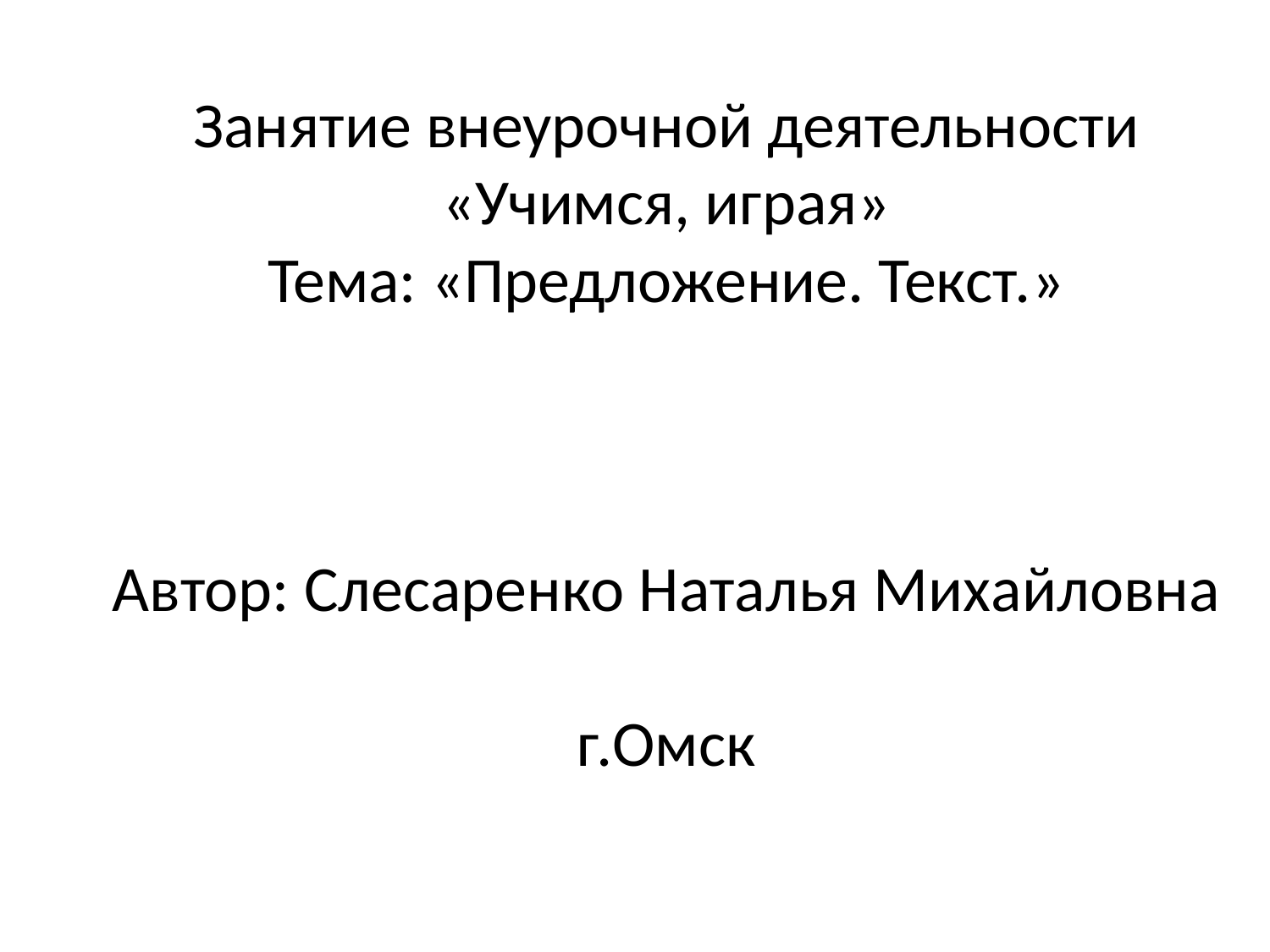

# Занятие внеурочной деятельности «Учимся, играя» Тема: «Предложение. Текст.» Автор: Слесаренко Наталья Михайловна г.Омск